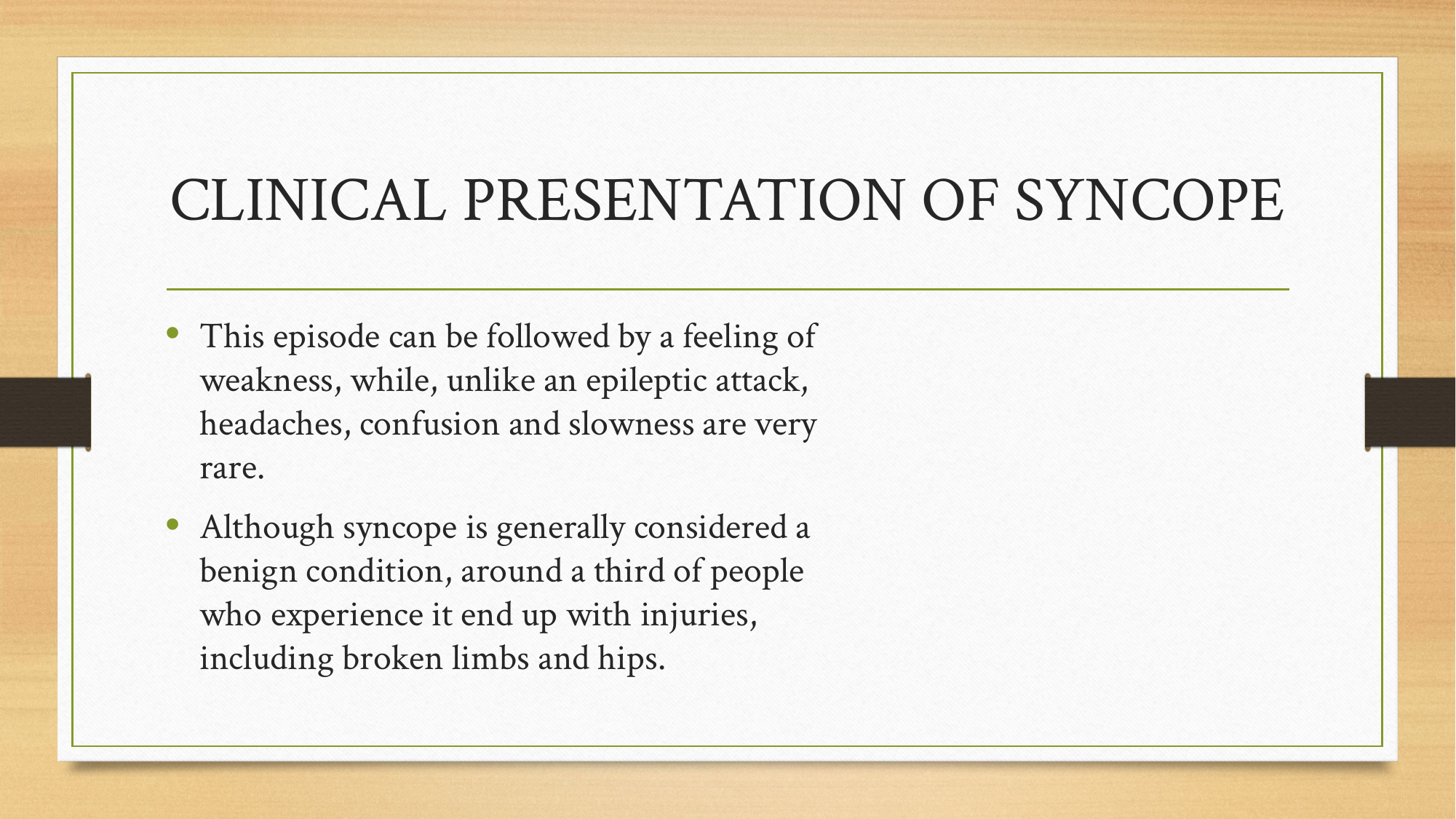

# CLINICAL PRESENTATION OF SYNCOPE
This episode can be followed by a feeling of weakness, while, unlike an epileptic attack, headaches, confusion and slowness are very rare.
Although syncope is generally considered a benign condition, around a third of people who experience it end up with injuries, including broken limbs and hips.